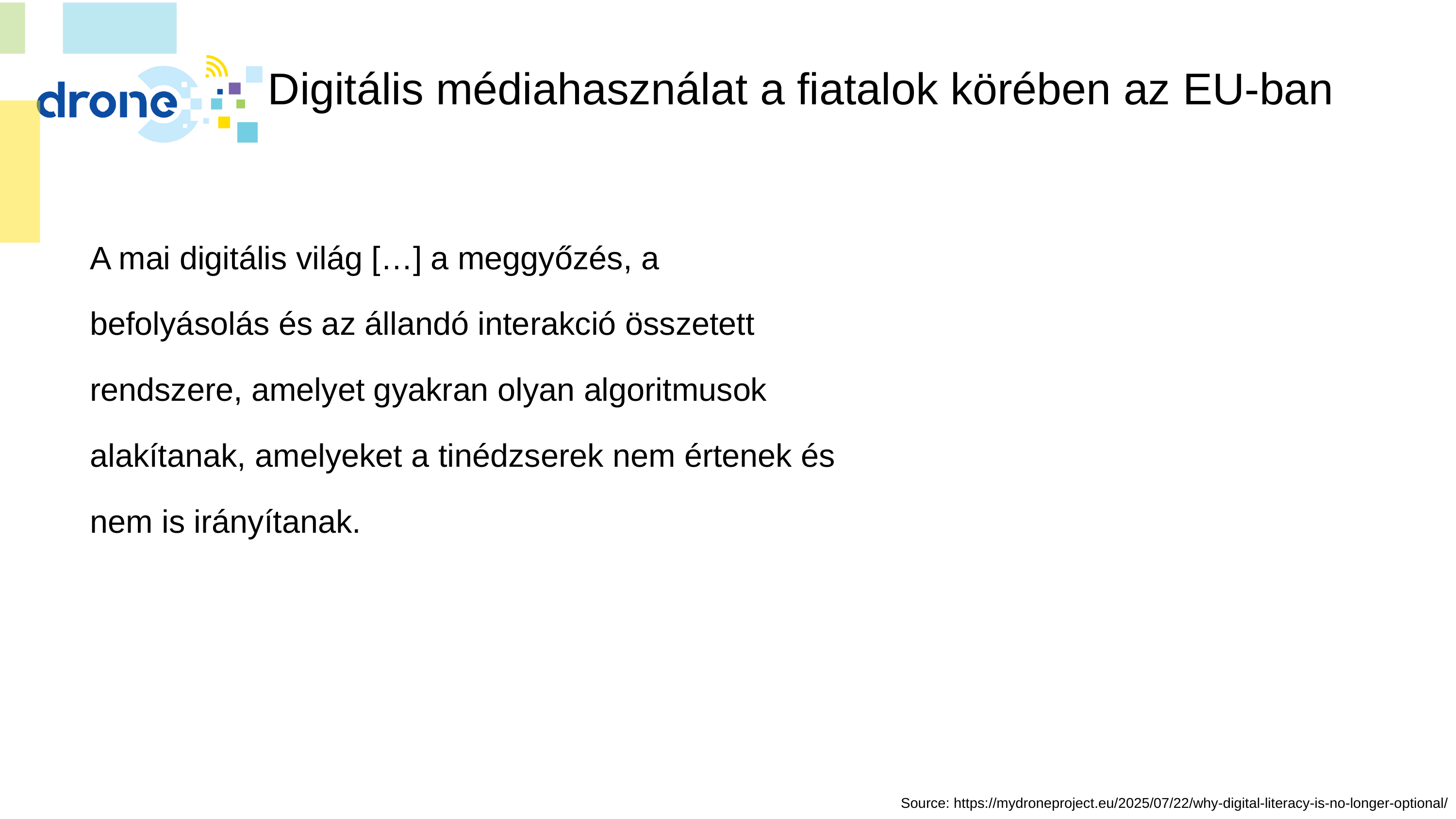

# Digitális médiahasználat a fiatalok körében az EU-ban

A mai digitális világ […] a meggyőzés, a befolyásolás és az állandó interakció összetett rendszere, amelyet gyakran olyan algoritmusok alakítanak, amelyeket a tinédzserek nem értenek és nem is irányítanak.

Source: https://mydroneproject.eu/2025/07/22/why-digital-literacy-is-no-longer-optional/